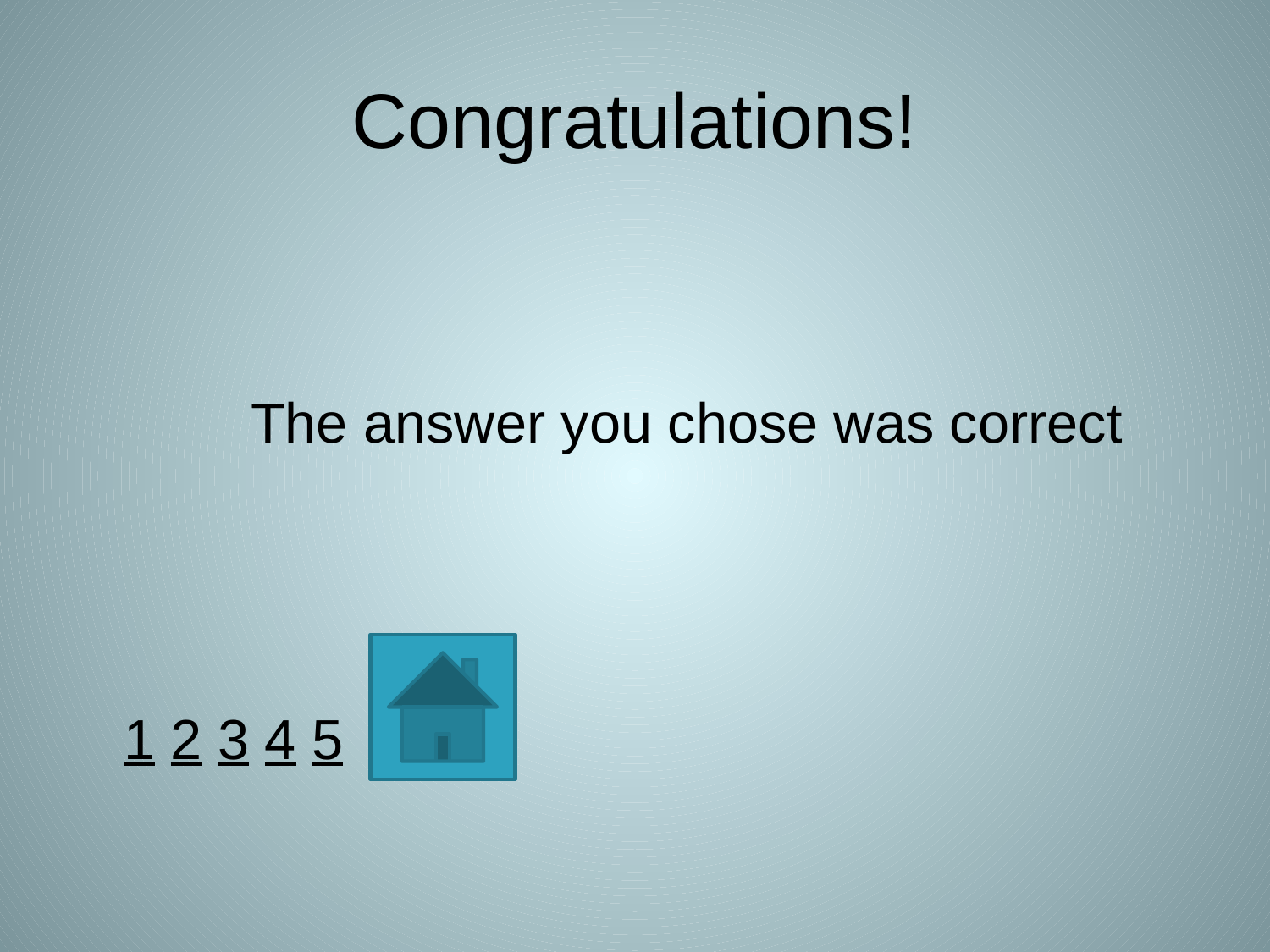

# Congratulations!

		The answer you chose was correct

	1 2 3 4 5